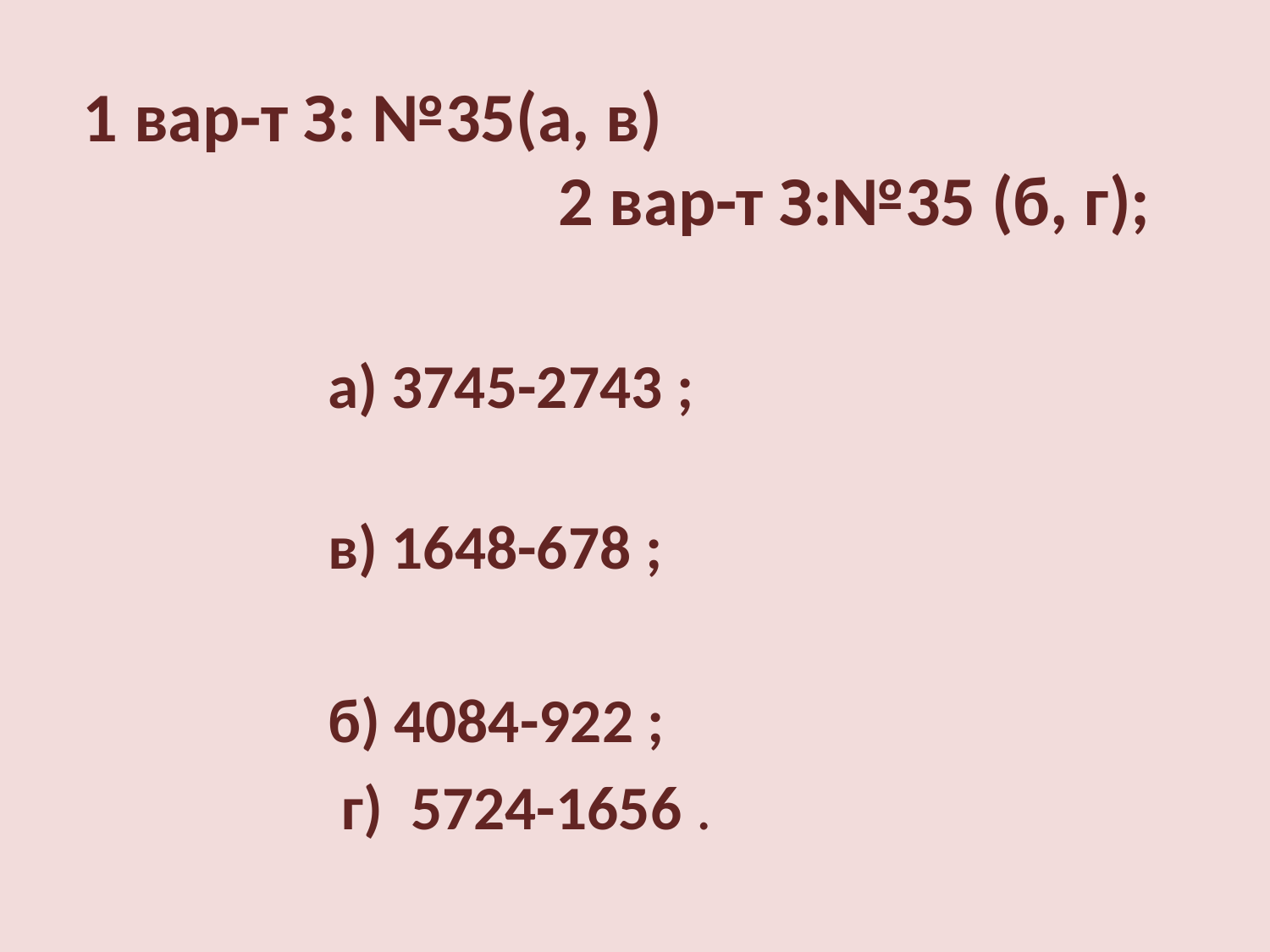

# 1 вар-т З: №35(а, в)                                                              2 вар-т З:№35 (б, г);

                  а) 3745-2743 ;
                  в) 1648-678 ;

                  б) 4084-922 ;
                   г)  5724-1656 .